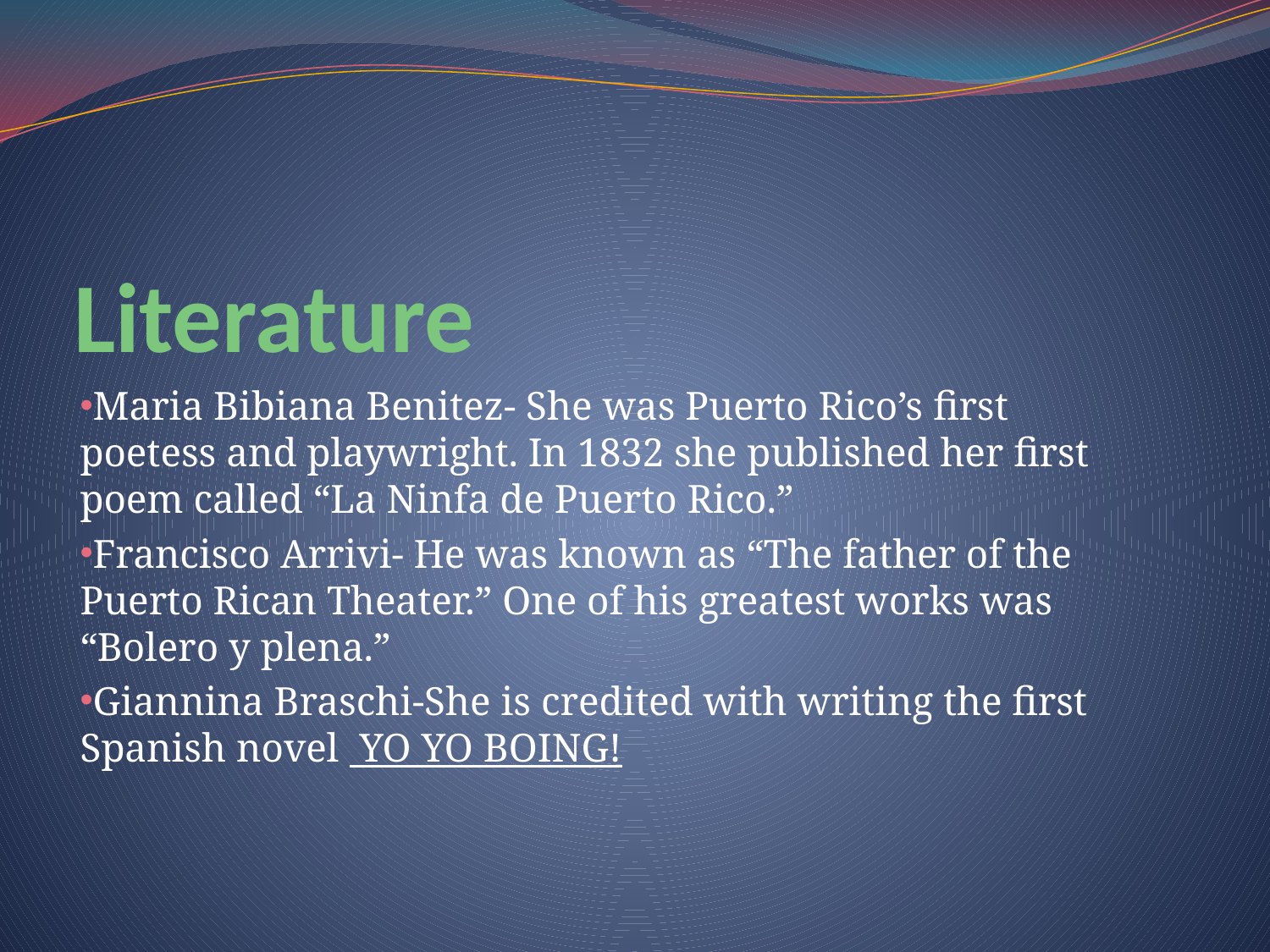

# Literature
Maria Bibiana Benitez- She was Puerto Rico’s first poetess and playwright. In 1832 she published her first poem called “La Ninfa de Puerto Rico.”
Francisco Arrivi- He was known as “The father of the Puerto Rican Theater.” One of his greatest works was “Bolero y plena.”
Giannina Braschi-She is credited with writing the first Spanish novel  YO YO BOING!